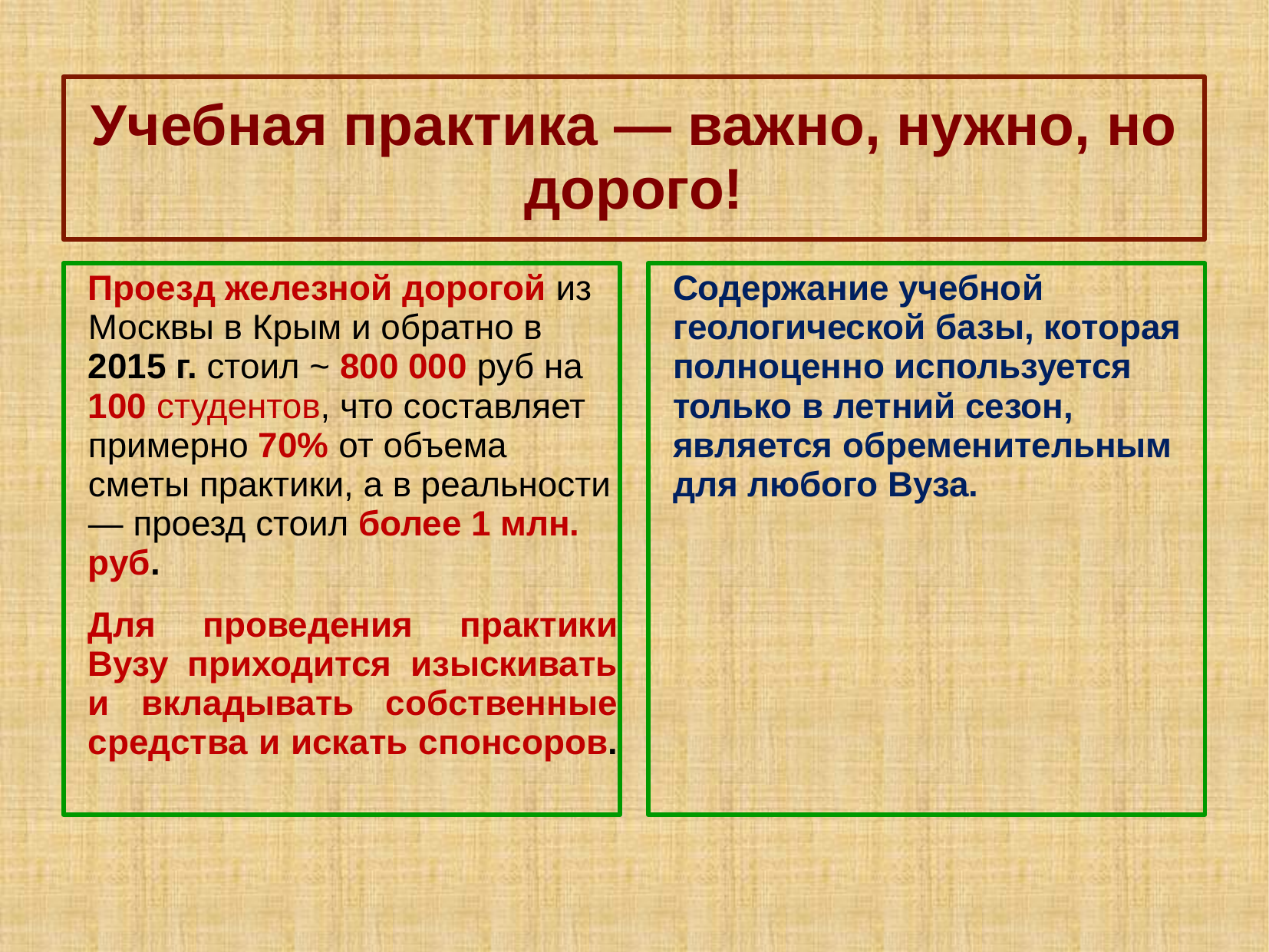

# Учебная практика — важно, нужно, но дорого!
Проезд железной дорогой из Москвы в Крым и обратно в 2015 г. стоил ~ 800 000 руб на 100 студентов, что составляет примерно 70% от объема сметы практики, а в реальности — проезд стоил более 1 млн. руб.
Для проведения практики Вузу приходится изыскивать и вкладывать собственные средства и искать спонсоров.
Содержание учебной геологической базы, которая полноценно используется только в летний сезон, является обременительным для любого Вуза.